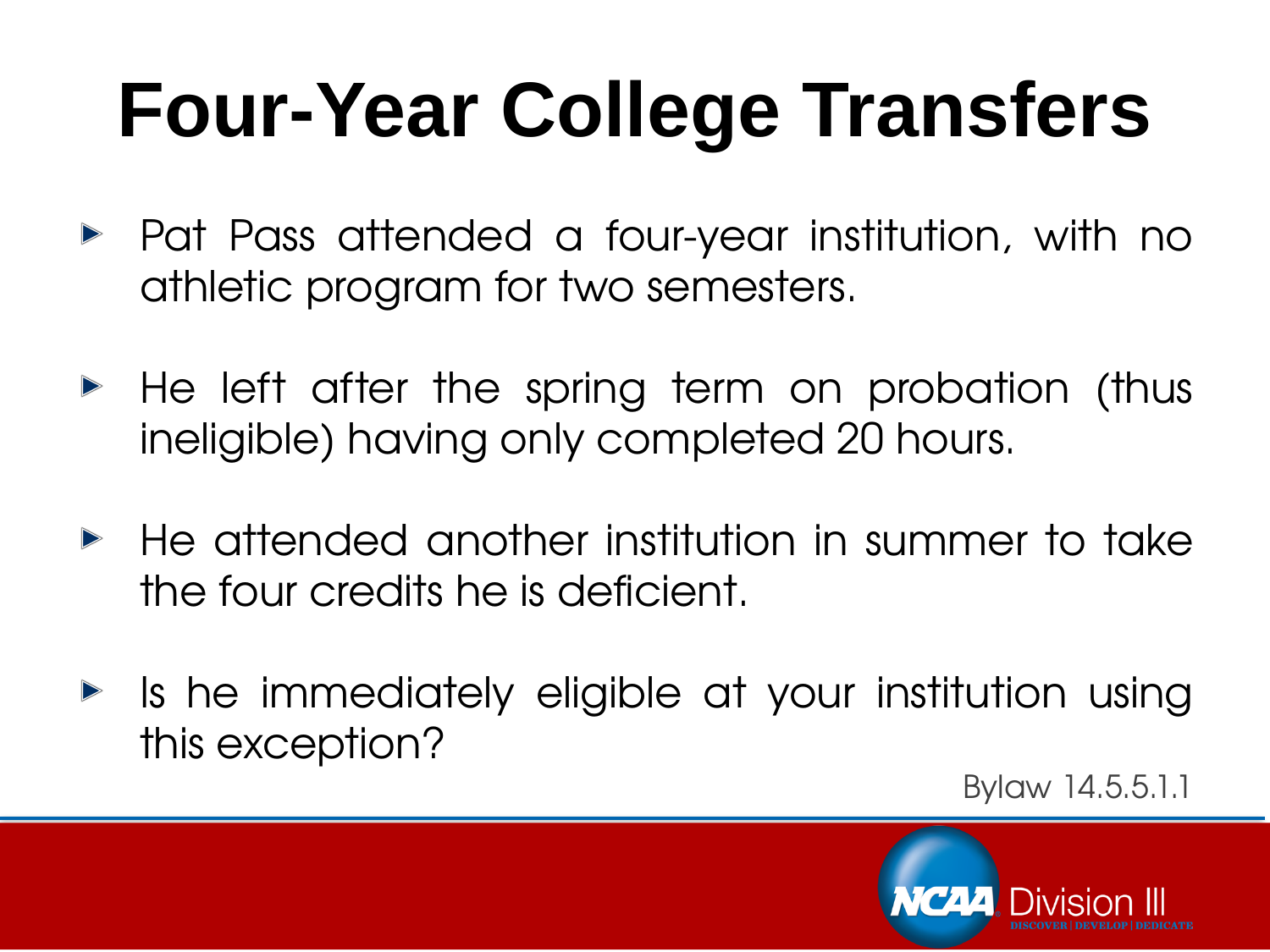

# Four-Year College Transfers
Pat Pass attended a four-year institution, with no athletic program for two semesters.

He left after the spring term on probation (thus ineligible) having only completed 20 hours.

He attended another institution in summer to take the four credits he is deficient.

Is he immediately eligible at your institution using this exception?
Bylaw 14.5.5.1.1